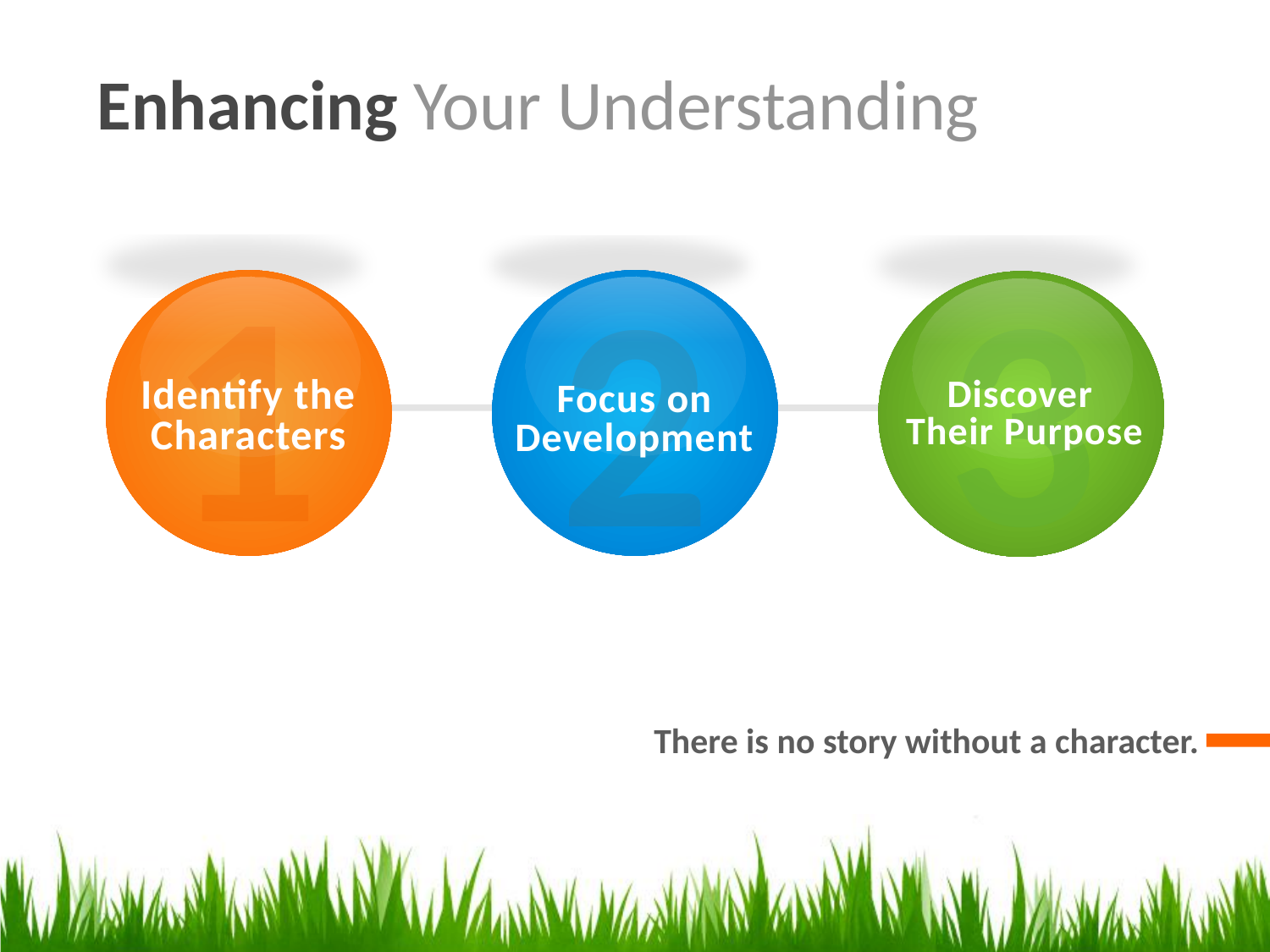

Enhancing Your Understanding
1

Identify the Characters
3

Discover
Their Purpose
2

Focus on
Development
There is no story without a character.